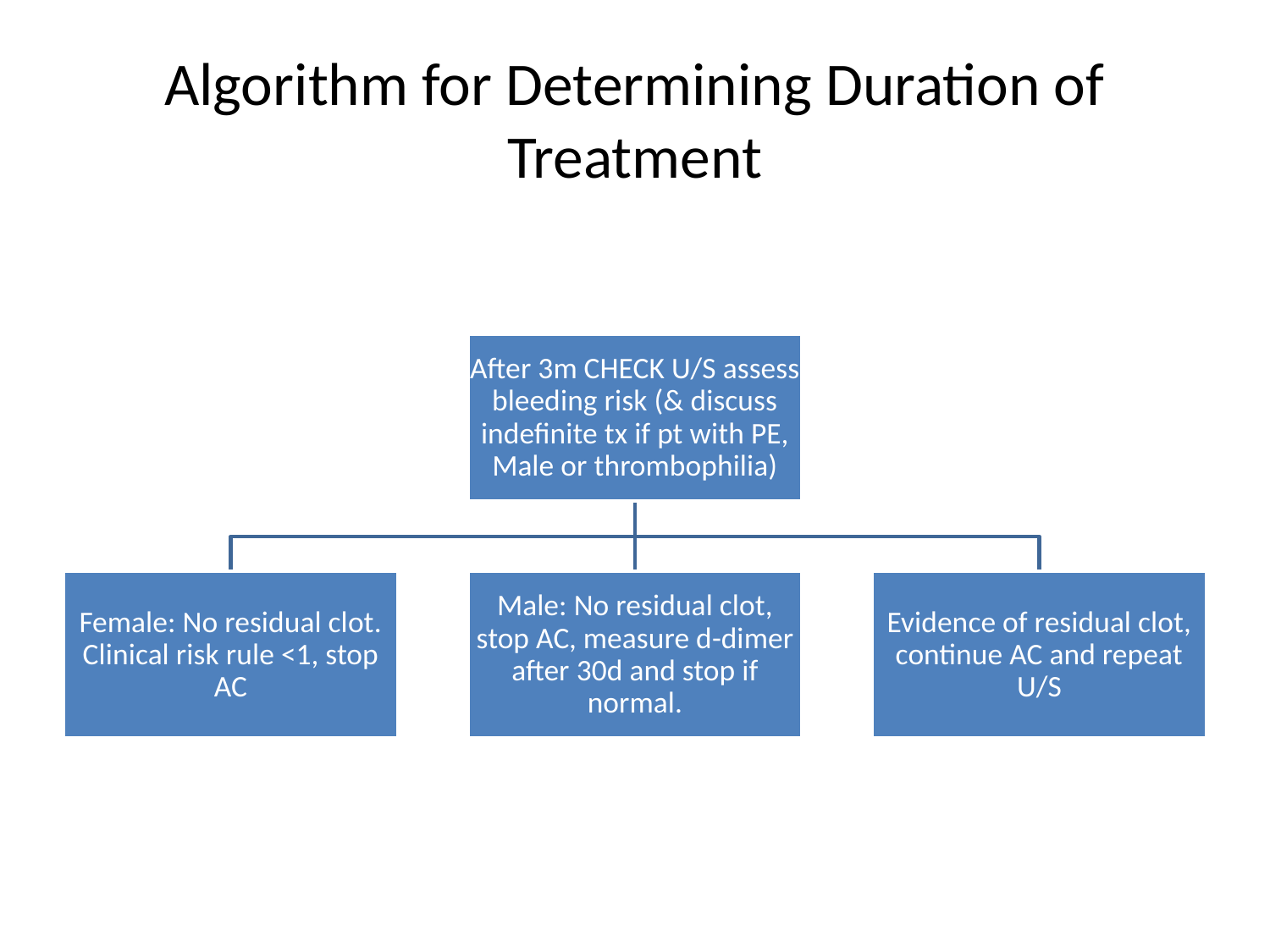

# Algorithm for Determining Duration of Treatment
After 3m CHECK U/S assess bleeding risk (& discuss indefinite tx if pt with PE, Male or thrombophilia)
Female: No residual clot. Clinical risk rule <1, stop AC
Male: No residual clot, stop AC, measure d-dimer after 30d and stop if normal.
Evidence of residual clot, continue AC and repeat U/S